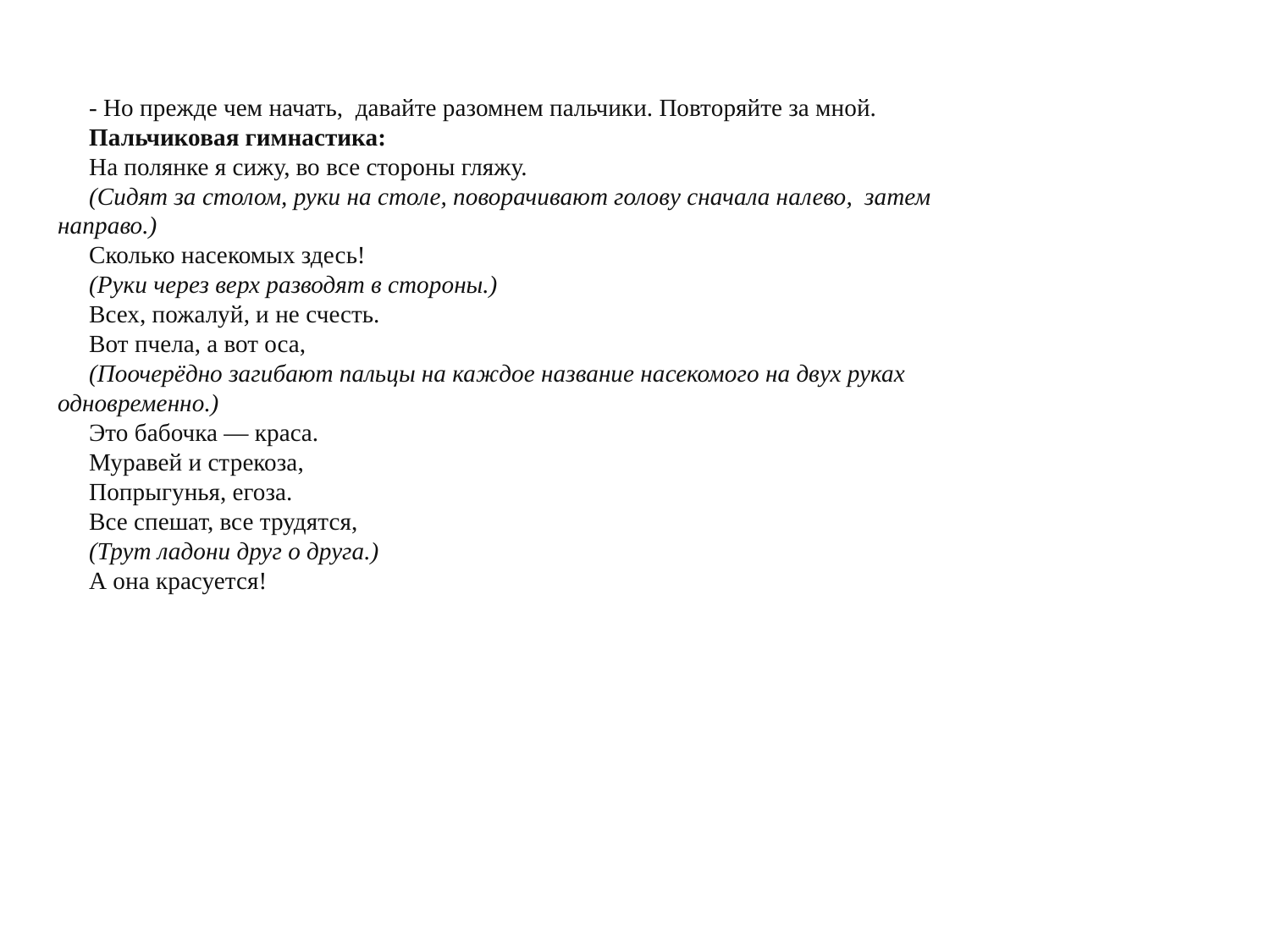

- Но прежде чем начать,  давайте разомнем пальчики. Повторяйте за мной.
Пальчиковая гимнастика:
На полянке я сижу, во все стороны гляжу.
(Сидят за столом, руки на столе, поворачивают голову сначала налево,  затем направо.)
Сколько насекомых здесь!
(Руки через верх разводят в стороны.)
Всех, пожалуй, и не счесть.
Вот пчела, а вот оса,
(Поочерёдно загибают пальцы на каждое название насекомого на двух руках одновременно.)
Это бабочка — краса.
Муравей и стрекоза,
Попрыгунья, егоза.
Все спешат, все трудятся,
(Трут ладони друг о друга.)
А она красуется!